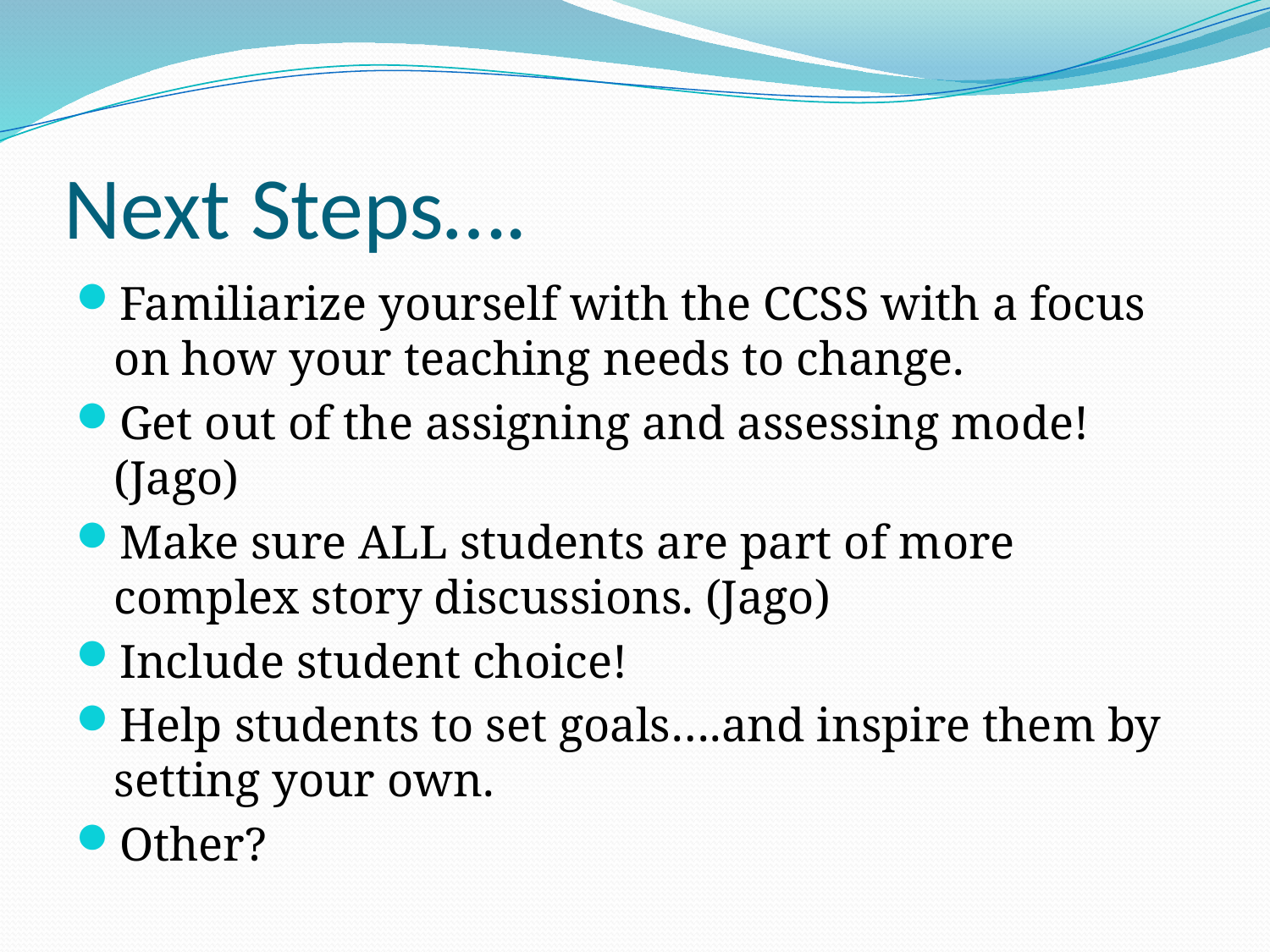

# Next Steps….
Familiarize yourself with the CCSS with a focus on how your teaching needs to change.
Get out of the assigning and assessing mode! (Jago)
Make sure ALL students are part of more complex story discussions. (Jago)
Include student choice!
Help students to set goals….and inspire them by setting your own.
Other?